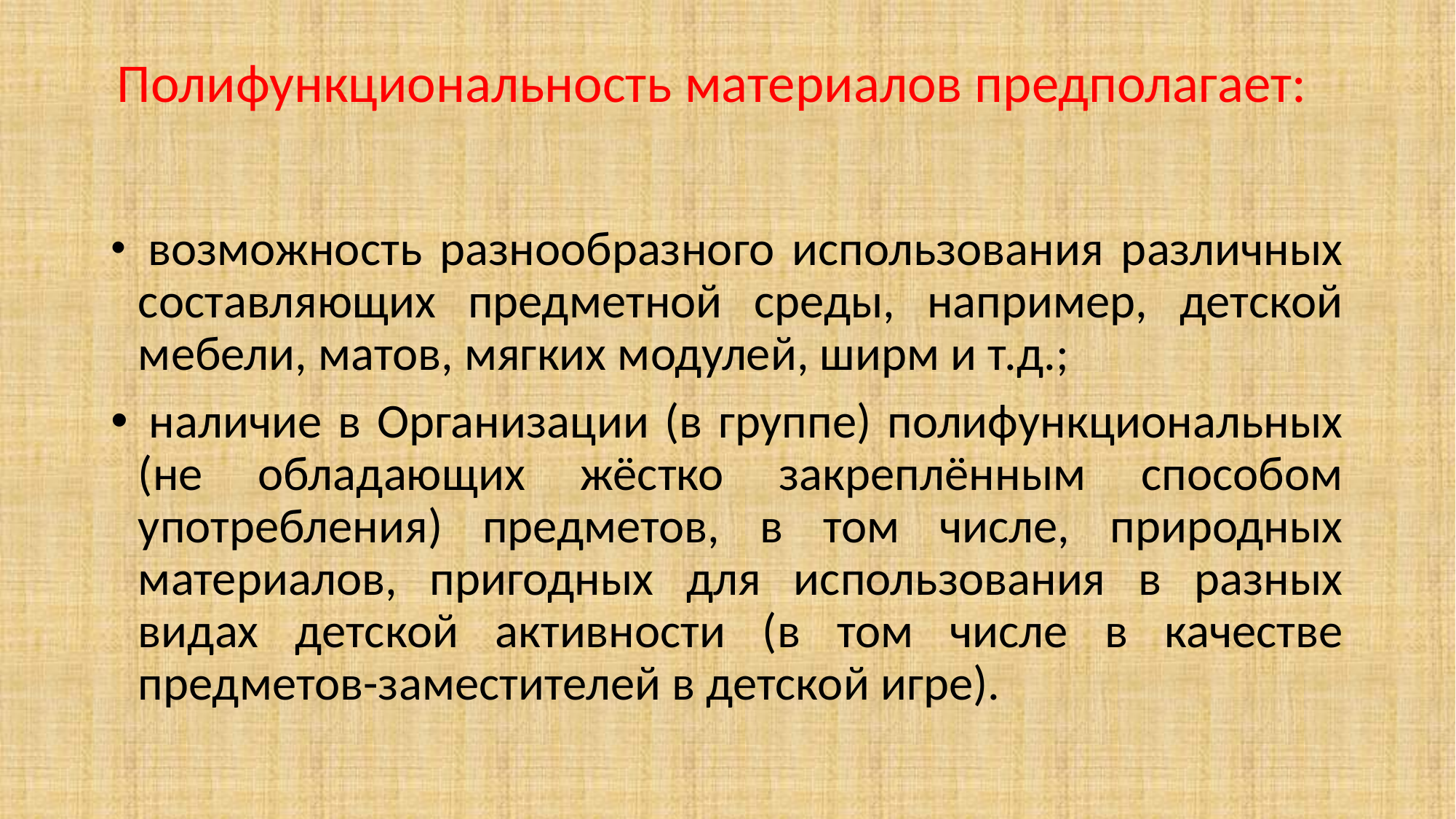

# Полифункциональность материалов предполагает:
 возможность разнообразного использования различных составляющих предметной среды, например, детской мебели, матов, мягких модулей, ширм и т.д.;
 наличие в Организации (в группе) полифункциональных (не обладающих жёстко закреплённым способом употребления) предметов, в том числе, природных материалов, пригодных для использования в разных видах детской активности (в том числе в качестве предметов-заместителей в детской игре).